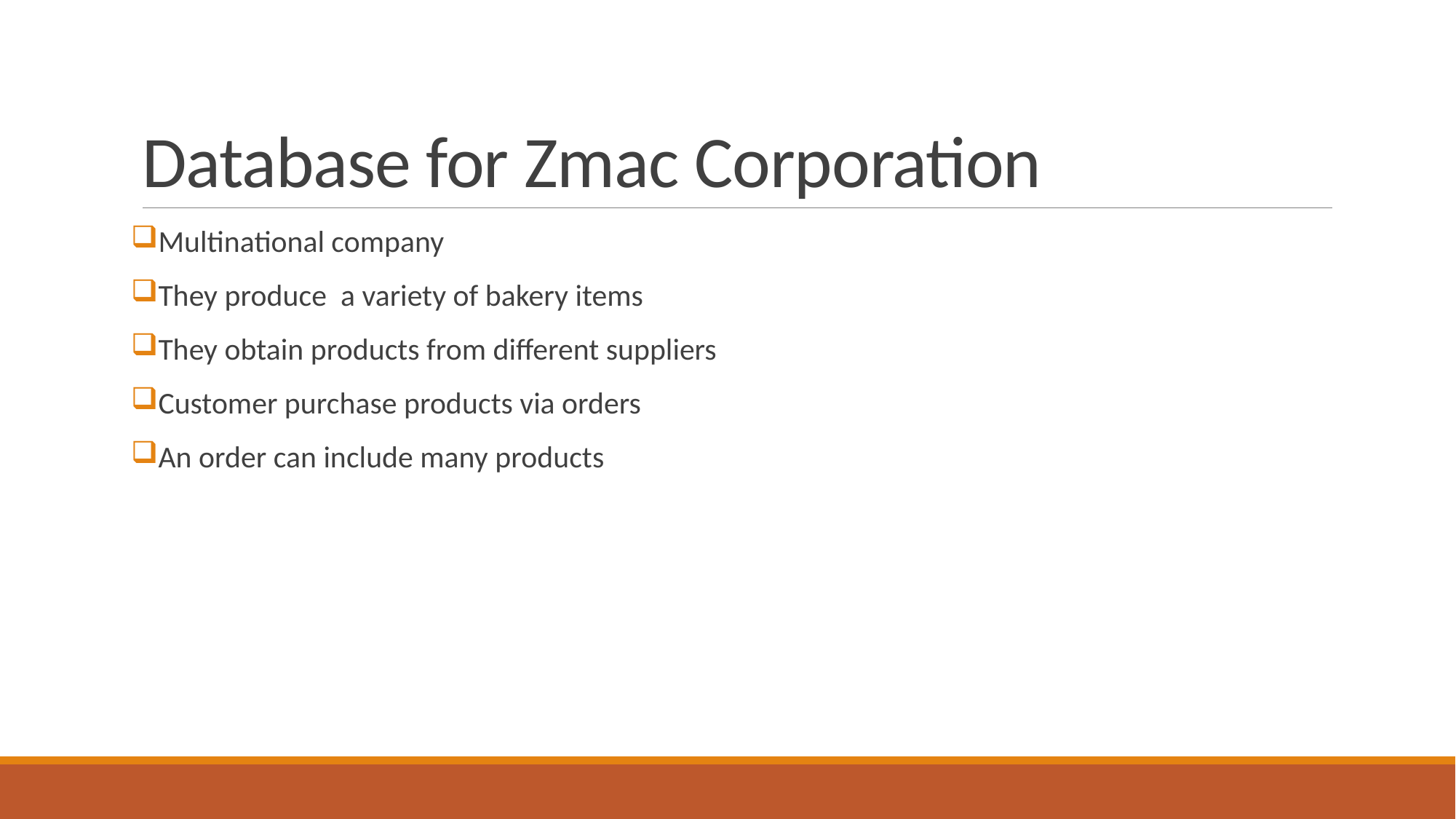

# Database for Zmac Corporation
Multinational company
They produce  a variety of bakery items
They obtain products from different suppliers
Customer purchase products via orders
An order can include many products